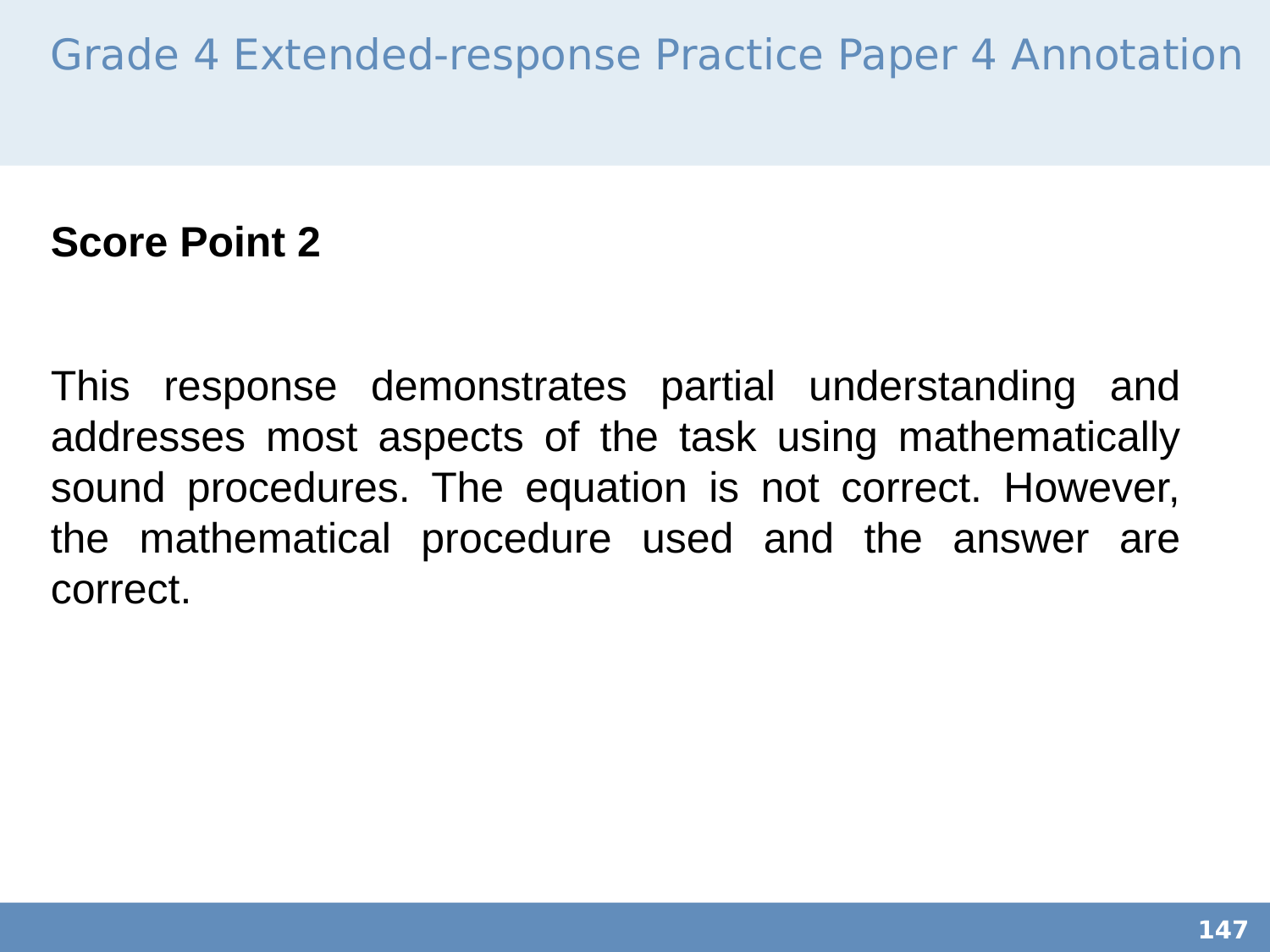

# Grade 4 Extended-response Practice Paper 4 Annotation
Score Point 2

This response demonstrates partial understanding and addresses most aspects of the task using mathematically sound procedures. The equation is not correct. However, the mathematical procedure used and the answer are correct.
147